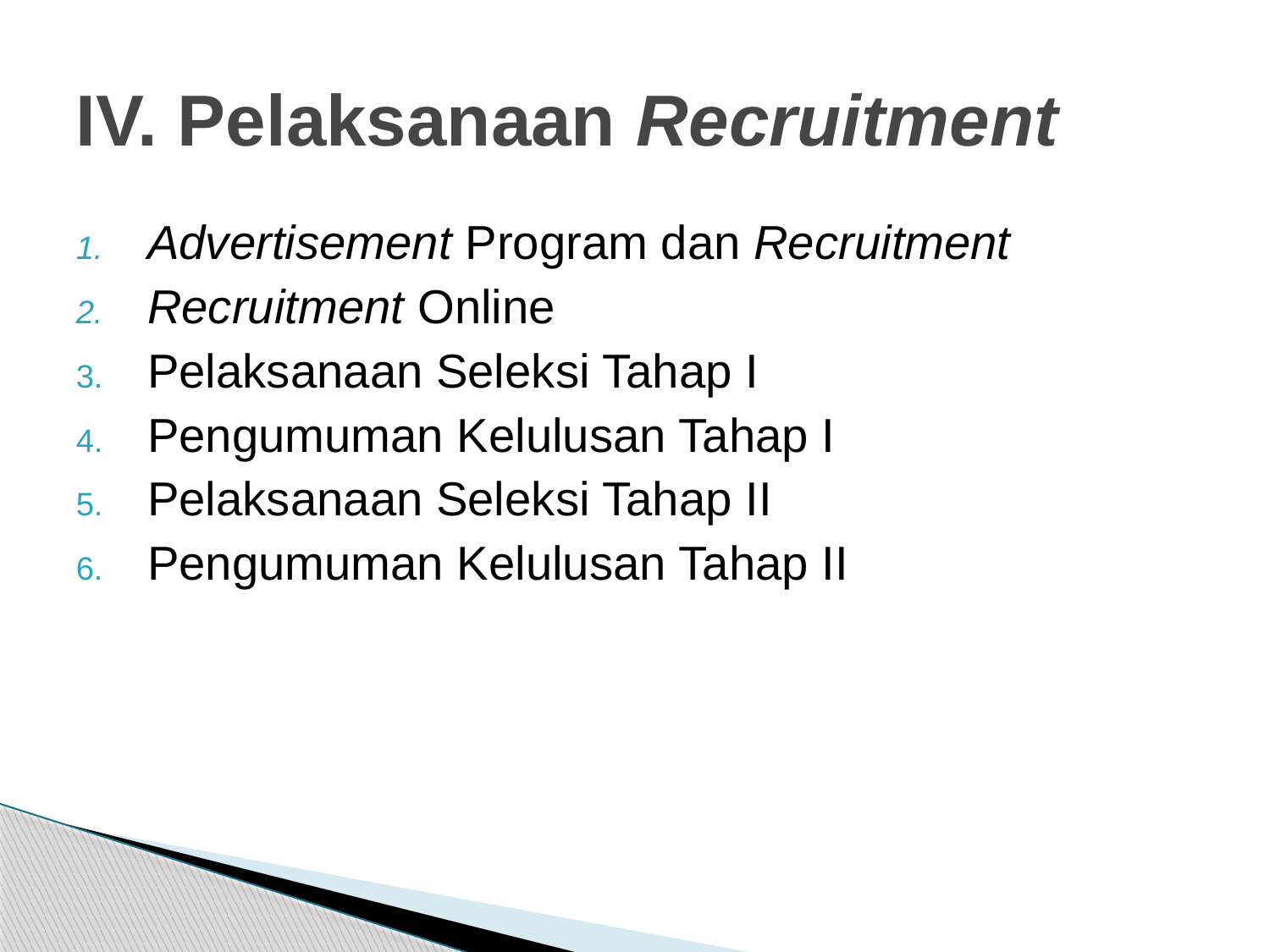

# IV. Pelaksanaan Recruitment
Advertisement Program dan Recruitment
Recruitment Online
Pelaksanaan Seleksi Tahap I
Pengumuman Kelulusan Tahap I
Pelaksanaan Seleksi Tahap II
Pengumuman Kelulusan Tahap II